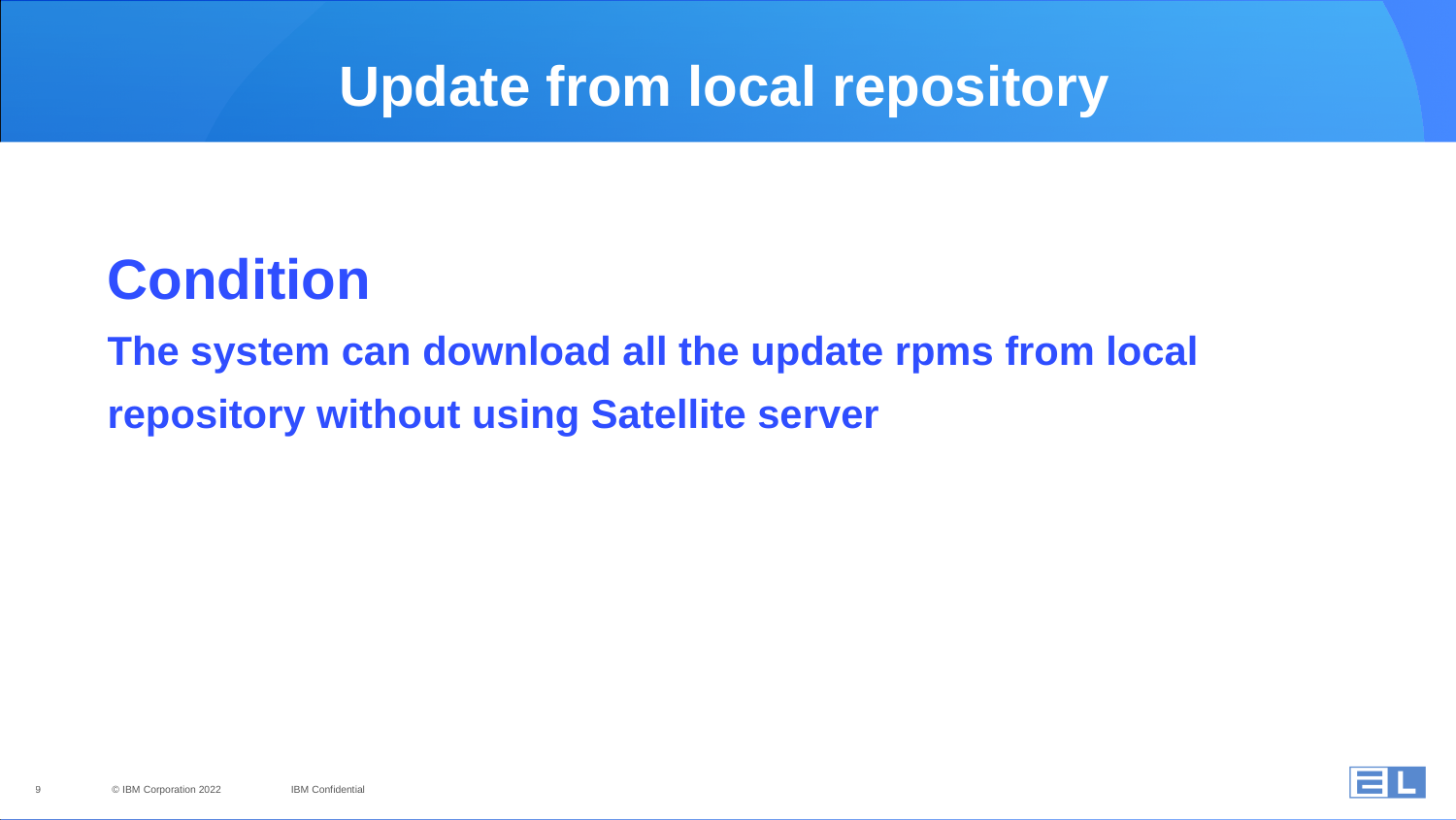

Update from local repository
Condition
The system can download all the update rpms from local repository without using Satellite server
9
© IBM Corporation 2022
IBM Confidential